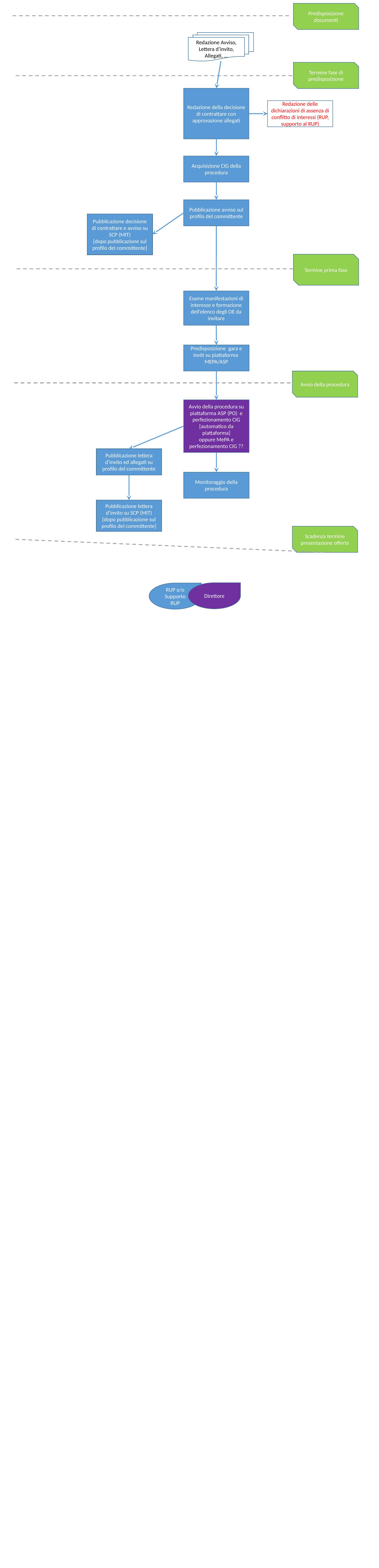

Predisposizione
documenti
Redazione Avviso, Lettera d’invito, Allegati, …
Termine fase di predisposizione
Redazione della decisione di contrattare con approvazione allegati
Redazione delle dichiarazioni di assenza di conflitto di interessi (RUP, supporto al RUP)
Acquisizione CIG della procedura
Pubblicazione avviso sul profilo del committente
Pubblicazione decisione di contrattare e avviso su SCP (MIT)
[dopo pubblicazione sul profilo del committente]
Termine prima fase
Esame manifestazioni di interesse e formazione dell’elenco degli OE da invitare
Predisposizione  gara e inviti su piattaforma  MEPA/ASP

Avvio della procedura
Avvio della procedura su piattaforma ASP (PO)  e
perfezionamento CIG
[automatico da piattaforma]
oppure MePA e perfezionamento CIG ??
Pubblicazione lettera d’invito ed allegati su profilo del committente
Monitoraggio della procedura
Pubblicazione lettera d’invito su SCP (MIT)
[dopo pubblicazione sul profilo del committente]
Scadenza termine presentazione offerte
Direttore
RUP e/o Supporto RUP